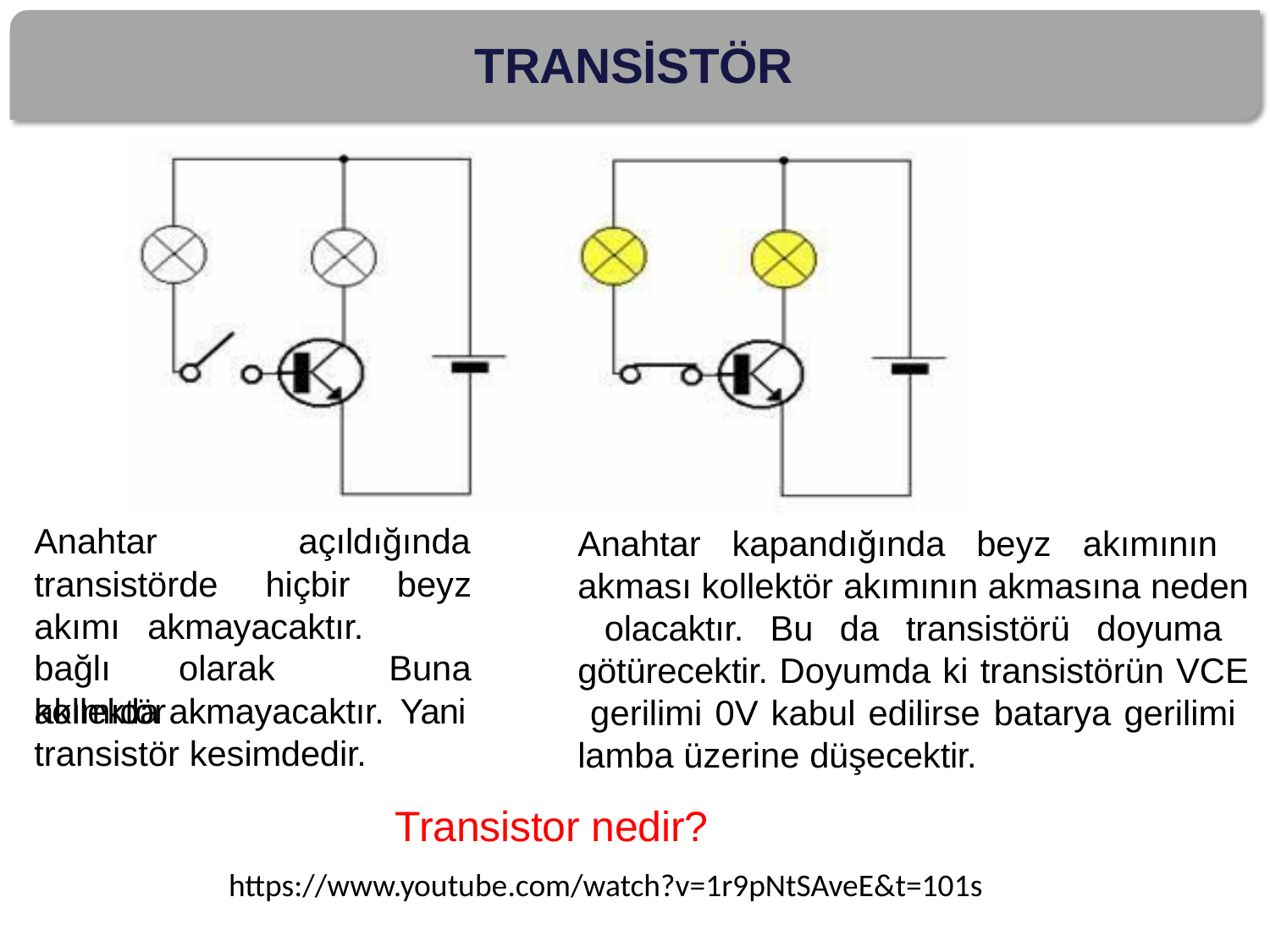

# TRANSİSTÖR

Anahtar
transistörde
açıldığında
Anahtar kapandığında beyz akımının  akması kollektör akımının akmasına neden  olacaktır. Bu da transistörü doyuma  götürecektir. Doyumda ki transistörün VCE  gerilimi 0V kabul edilirse batarya gerilimi  lamba üzerine düşecektir.
hiçbir
beyz  Buna
akımı	akmayacaktır.
bağlı	olarak	kollektör
akımıda akmayacaktır. Yani
transistör kesimdedir.
Transistor nedir?
https://www.youtube.com/watch?v=1r9pNtSAveE&t=101s